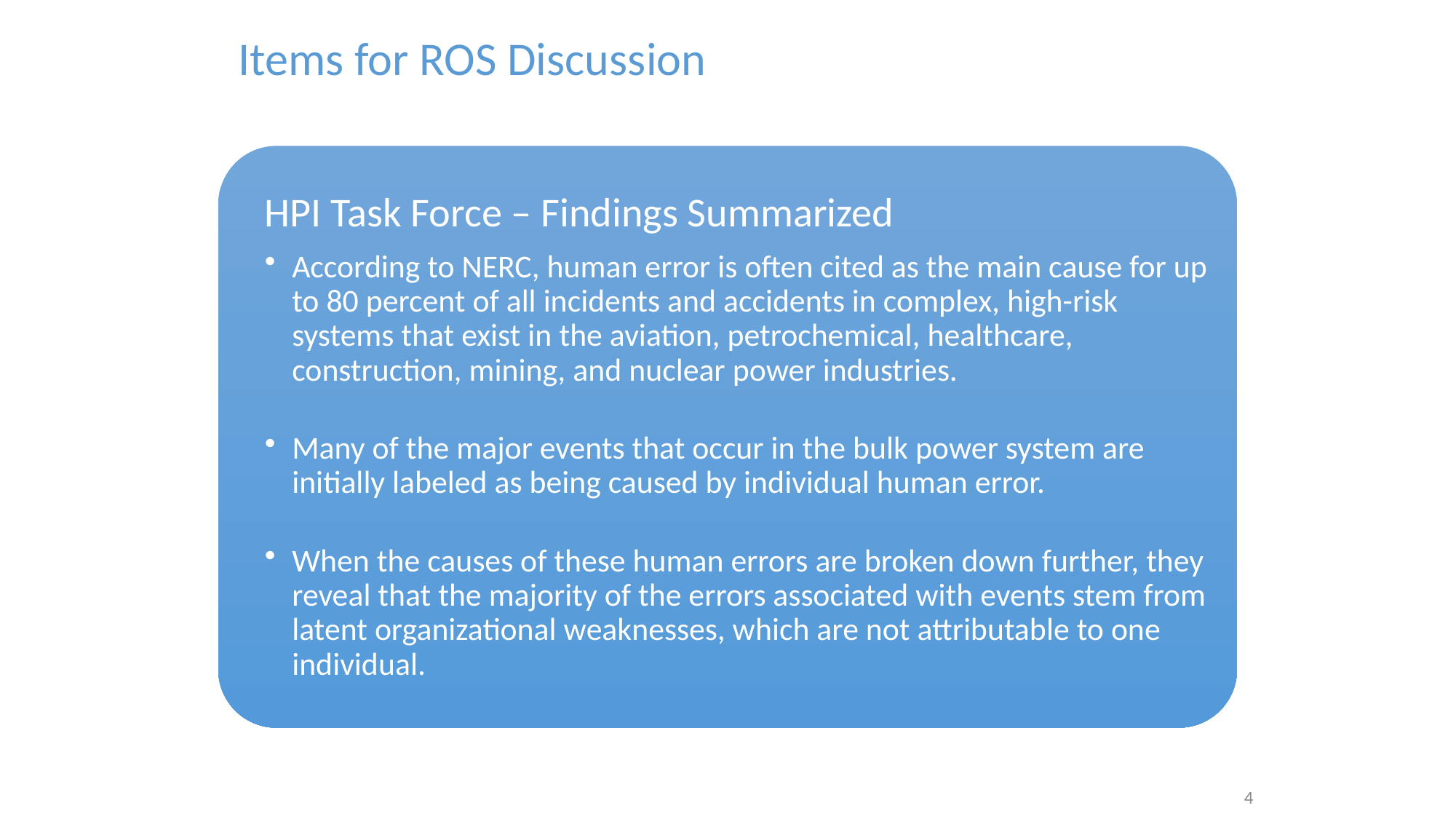

# Items for ROS Discussion
HPI Task Force – Findings Summarized
According to NERC, human error is often cited as the main cause for up to 80 percent of all incidents and accidents in complex, high-risk systems that exist in the aviation, petrochemical, healthcare, construction, mining, and nuclear power industries.

Many of the major events that occur in the bulk power system are initially labeled as being caused by individual human error.

When the causes of these human errors are broken down further, they reveal that the majority of the errors associated with events stem from latent organizational weaknesses, which are not attributable to one individual.
4